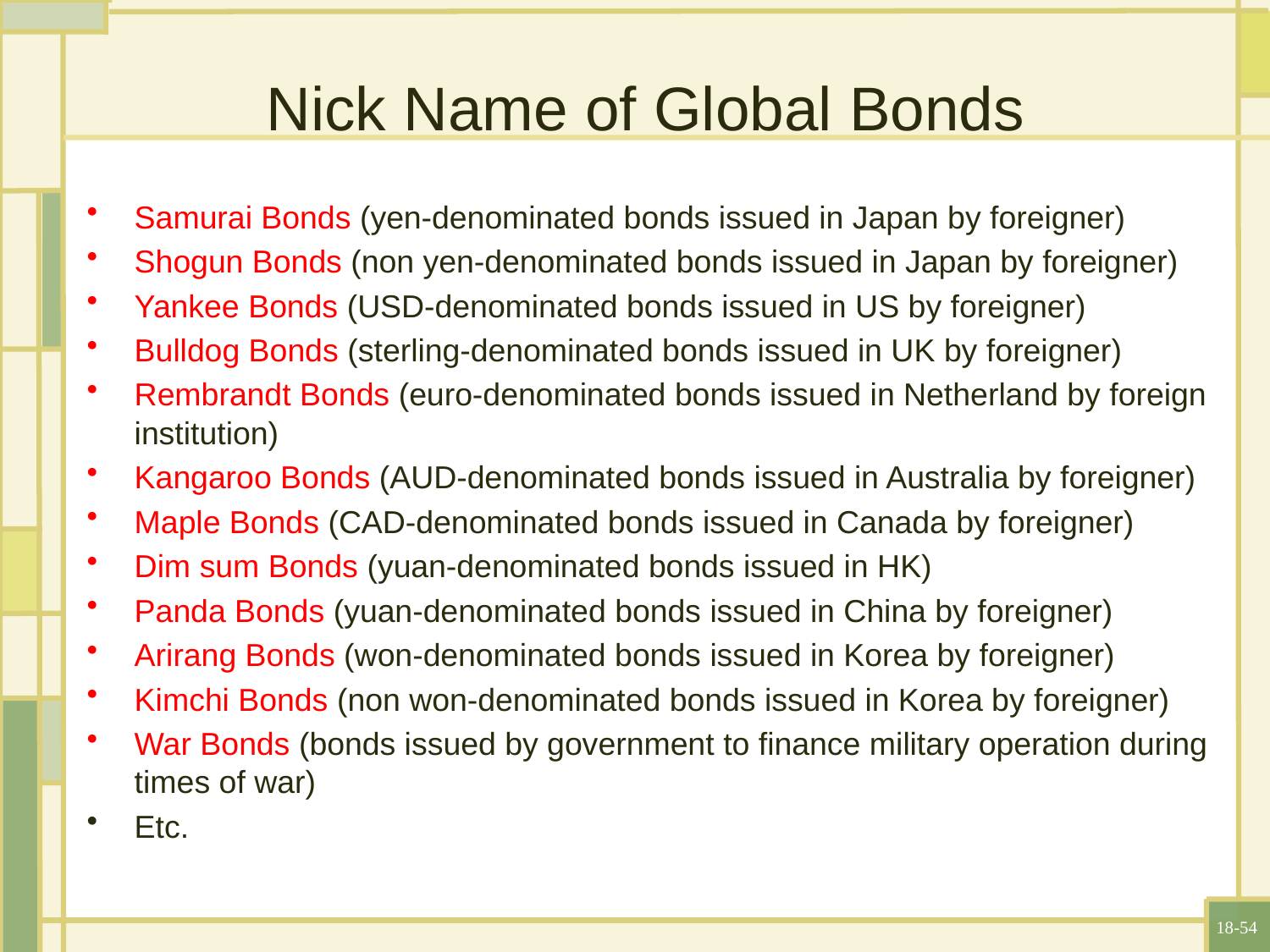

# Nick Name of Global Bonds
Samurai Bonds (yen-denominated bonds issued in Japan by foreigner)
Shogun Bonds (non yen-denominated bonds issued in Japan by foreigner)
Yankee Bonds (USD-denominated bonds issued in US by foreigner)
Bulldog Bonds (sterling-denominated bonds issued in UK by foreigner)
Rembrandt Bonds (euro-denominated bonds issued in Netherland by foreign institution)
Kangaroo Bonds (AUD-denominated bonds issued in Australia by foreigner)
Maple Bonds (CAD-denominated bonds issued in Canada by foreigner)
Dim sum Bonds (yuan-denominated bonds issued in HK)
Panda Bonds (yuan-denominated bonds issued in China by foreigner)
Arirang Bonds (won-denominated bonds issued in Korea by foreigner)
Kimchi Bonds (non won-denominated bonds issued in Korea by foreigner)
War Bonds (bonds issued by government to finance military operation during times of war)
Etc.